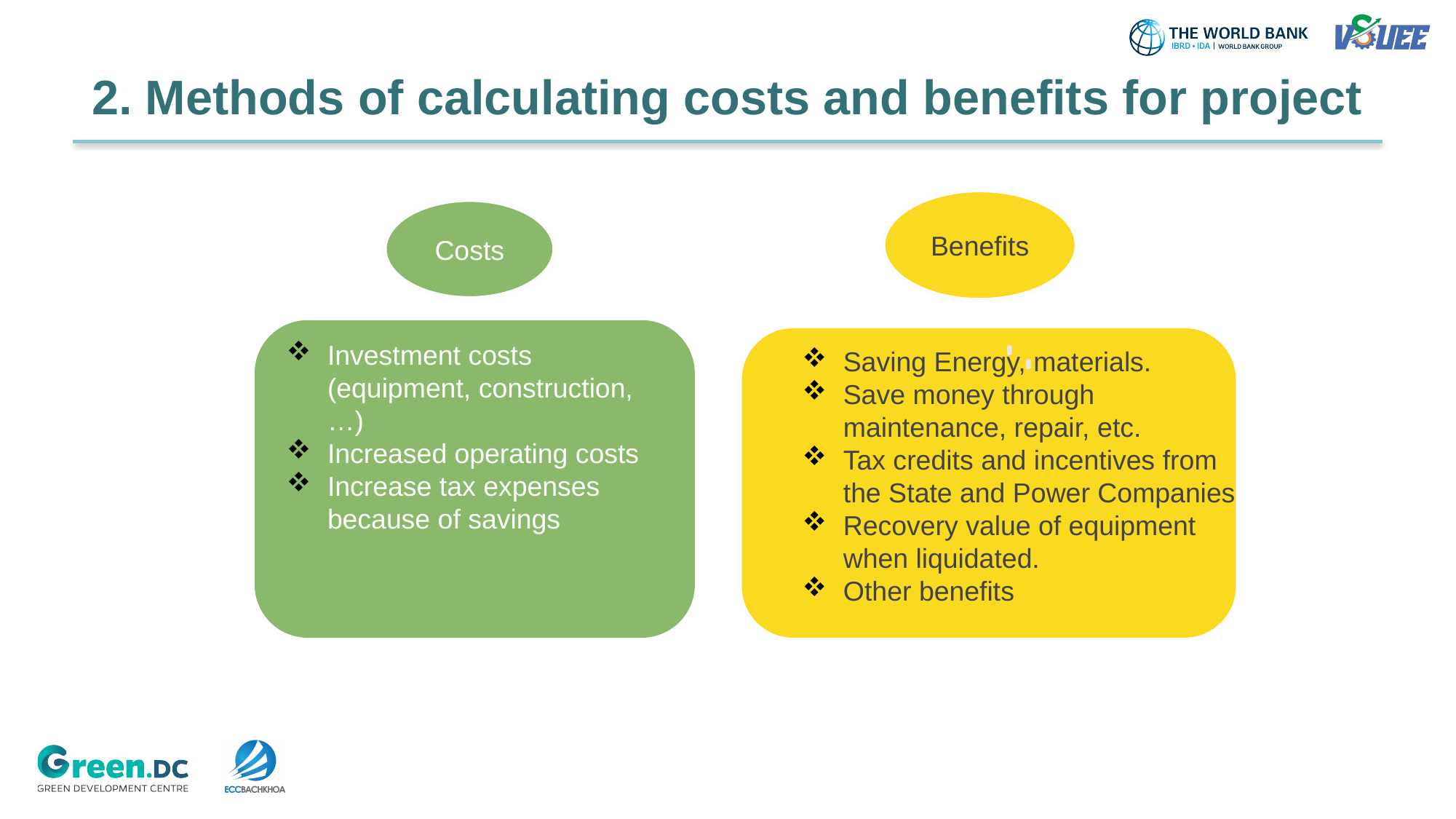

# 2. Methods of calculating costs and benefits for project
Benefits
Saving Energy, materials.
Save money through maintenance, repair, etc.
Tax credits and incentives from the State and Power Companies
Recovery value of equipment when liquidated.
Other benefits

Costs
Investment costs (equipment, construction,…)
Increased operating costs
Increase tax expenses because of savings